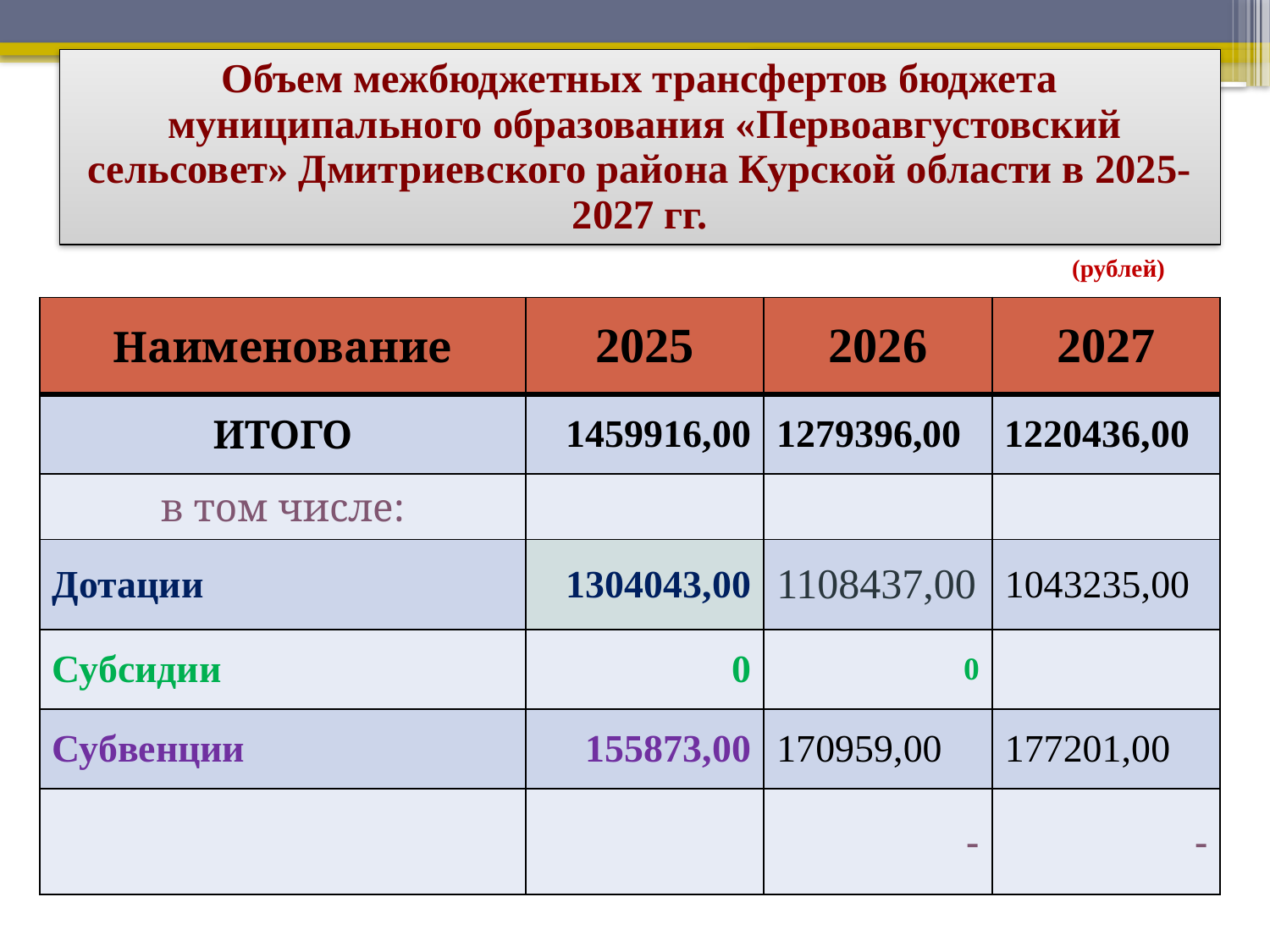

Объем межбюджетных трансфертов бюджета
 муниципального образования «Первоавгустовский сельсовет» Дмитриевского района Курской области в 2025-2027 гг.
    (рублей)
| Наименование | 2025 | 2026 | 2027 |
| --- | --- | --- | --- |
| ИТОГО | 1459916,00 | 1279396,00 | 1220436,00 |
| в том числе: |  |  |  |
| Дотации | 1304043,00 | 1108437,00 | 1043235,00 |
| Субсидии | 0 | 0 |  |
| Субвенции | 155873,00 | 170959,00 | 177201,00 |
|  |  | - | - |